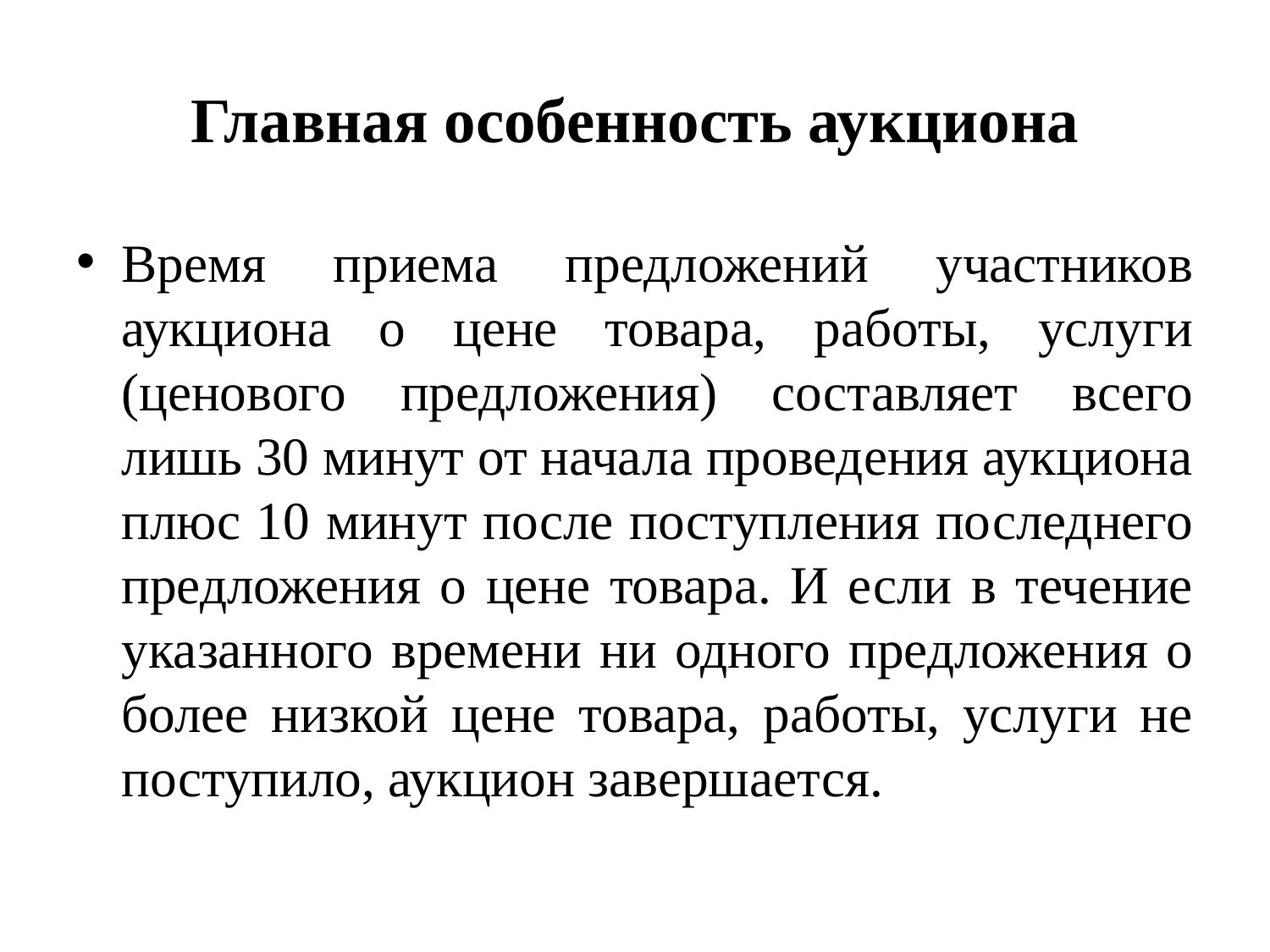

# Главная особенность аукциона
Время приема предложений участников аукциона о цене товара, работы, услуги (ценового предложения) составляет всего лишь 30 минут от начала проведения аукциона плюс 10 минут после поступления последнего предложения о цене товара. И если в течение указанного времени ни одного предложения о более низкой цене товара, работы, услуги не поступило, аукцион завершается.